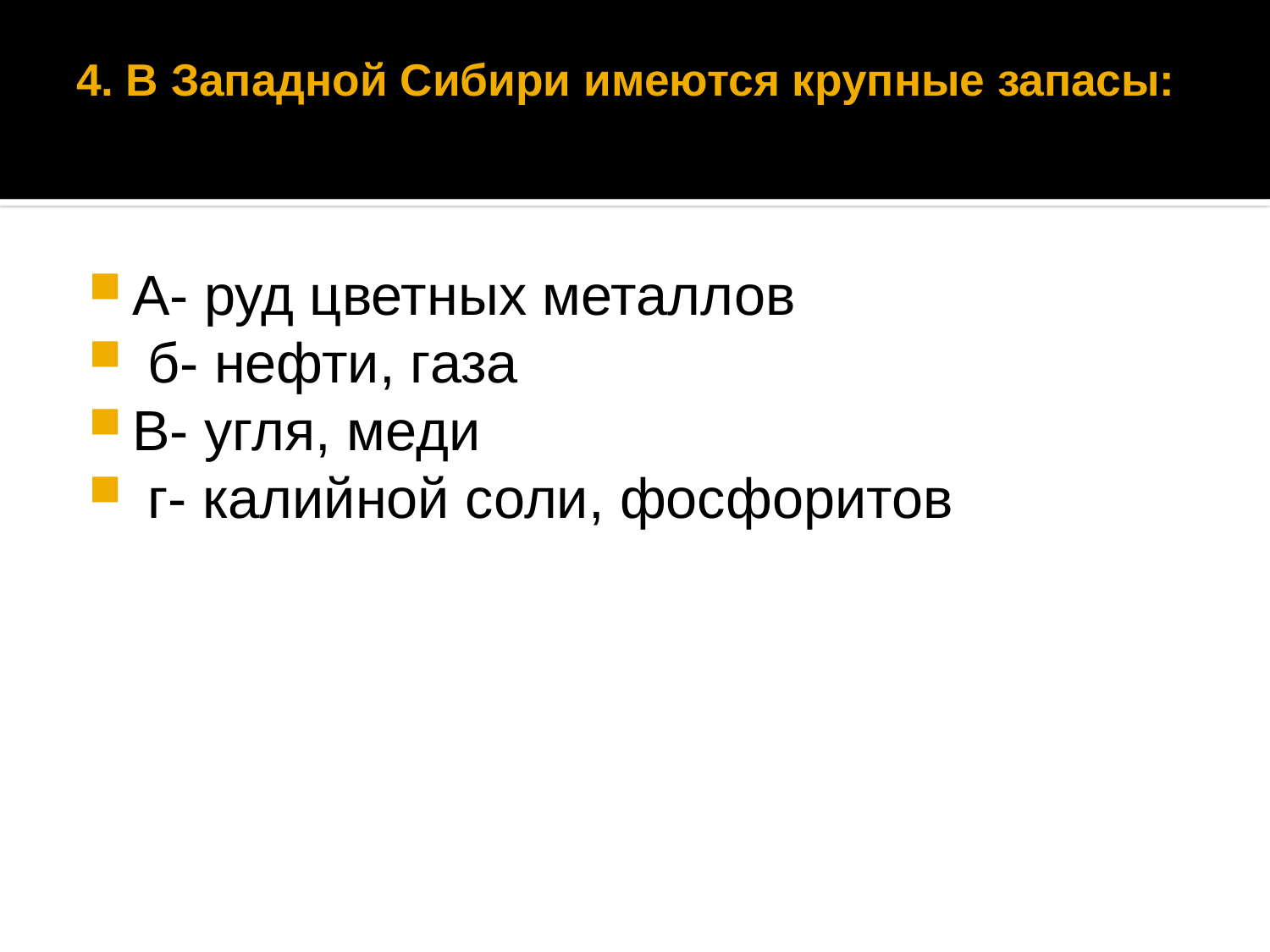

# 4. В Западной Сибири имеются крупные запасы:
А- руд цветных металлов
 б- нефти, газа
В- угля, меди
 г- калийной соли, фосфоритов